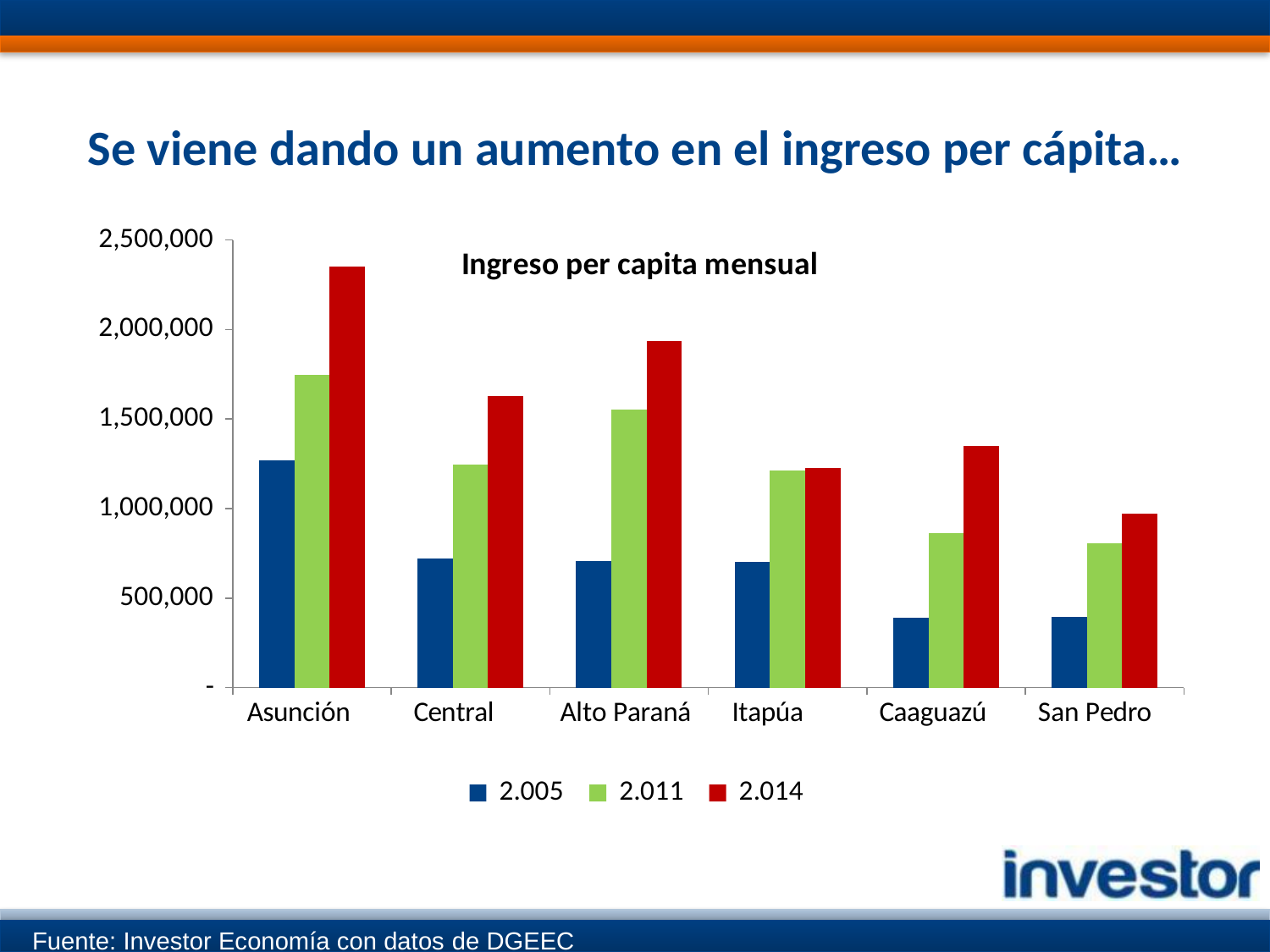

# Se viene dando un aumento en el ingreso per cápita…

### Chart: Ingreso per capita mensual

| Category |  2.005  |  2.011  |  2.014  |
|---|---|---|---|
| Asunción     | 1270040.37412352 | 1744571.50219621 | 2350744.8731 |
| Central      | 721089.4694716497 | 1244011.72686551 | 1629382.3941 |
| Alto Paraná  | 706023.0483512105 | 1555090.46212377 | 1933841.0755 |
| Itapúa       | 702379.421026143 | 1211687.34038814 | 1224663.9282 |
| Caaguazú     | 391350.3905674343 | 863832.5879121836 | 1351413.548 |
| San Pedro    | 394248.8644927909 | 805641.1712271745 | 970869.9618 |
Fuente: Investor Economía con datos de DGEEC